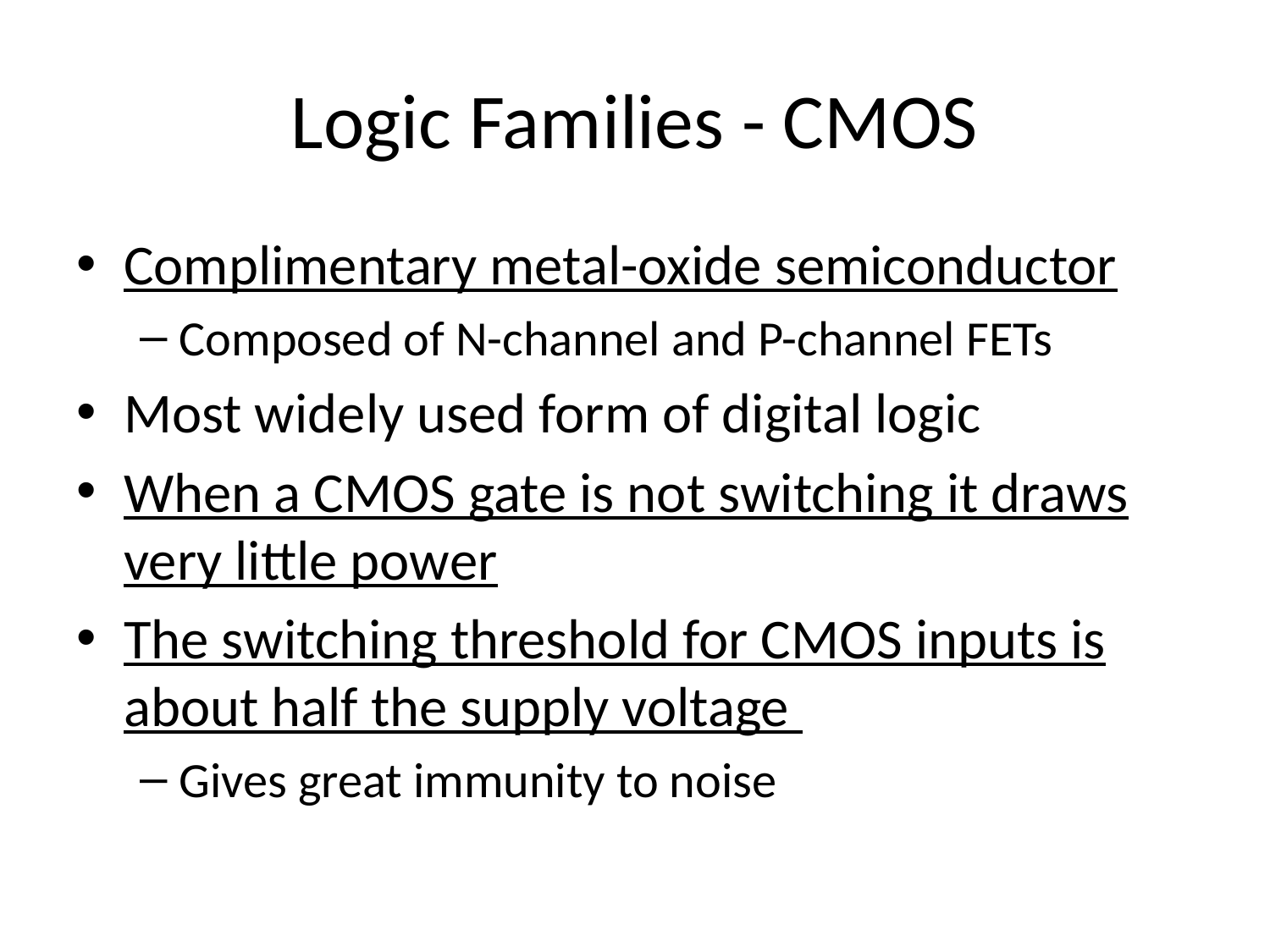

# Logic Families - CMOS
Complimentary metal-oxide semiconductor
Composed of N-channel and P-channel FETs
Most widely used form of digital logic
When a CMOS gate is not switching it draws very little power
The switching threshold for CMOS inputs is about half the supply voltage
Gives great immunity to noise